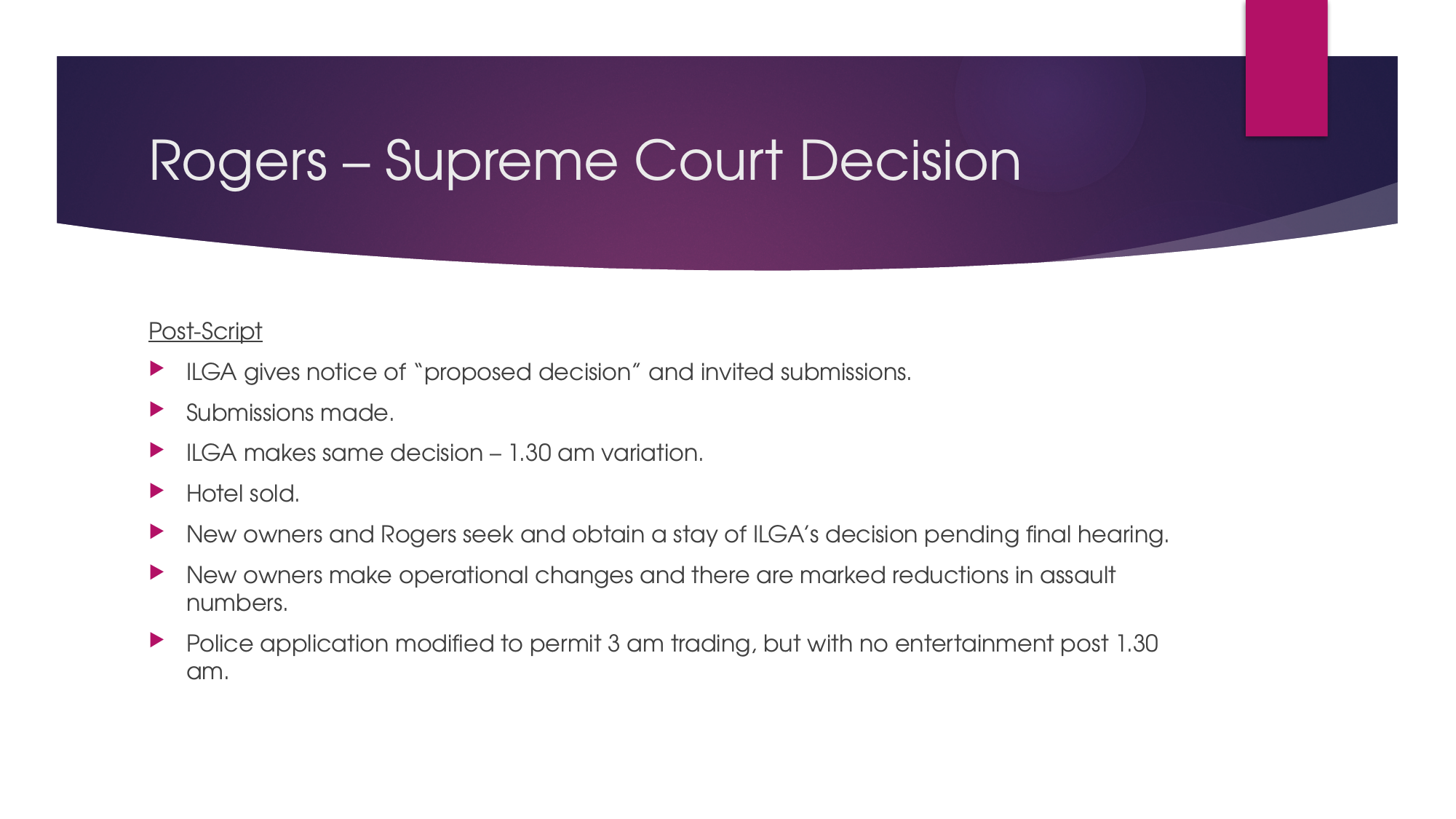

# Rogers – Supreme Court Decision
Post-Script
ILGA gives notice of “proposed decision” and invited submissions.
Submissions made.
ILGA makes same decision – 1.30 am variation.
Hotel sold.
New owners and Rogers seek and obtain a stay of ILGA’s decision pending final hearing.
New owners make operational changes and there are marked reductions in assault numbers.
Police application modified to permit 3 am trading, but with no entertainment post 1.30 am.